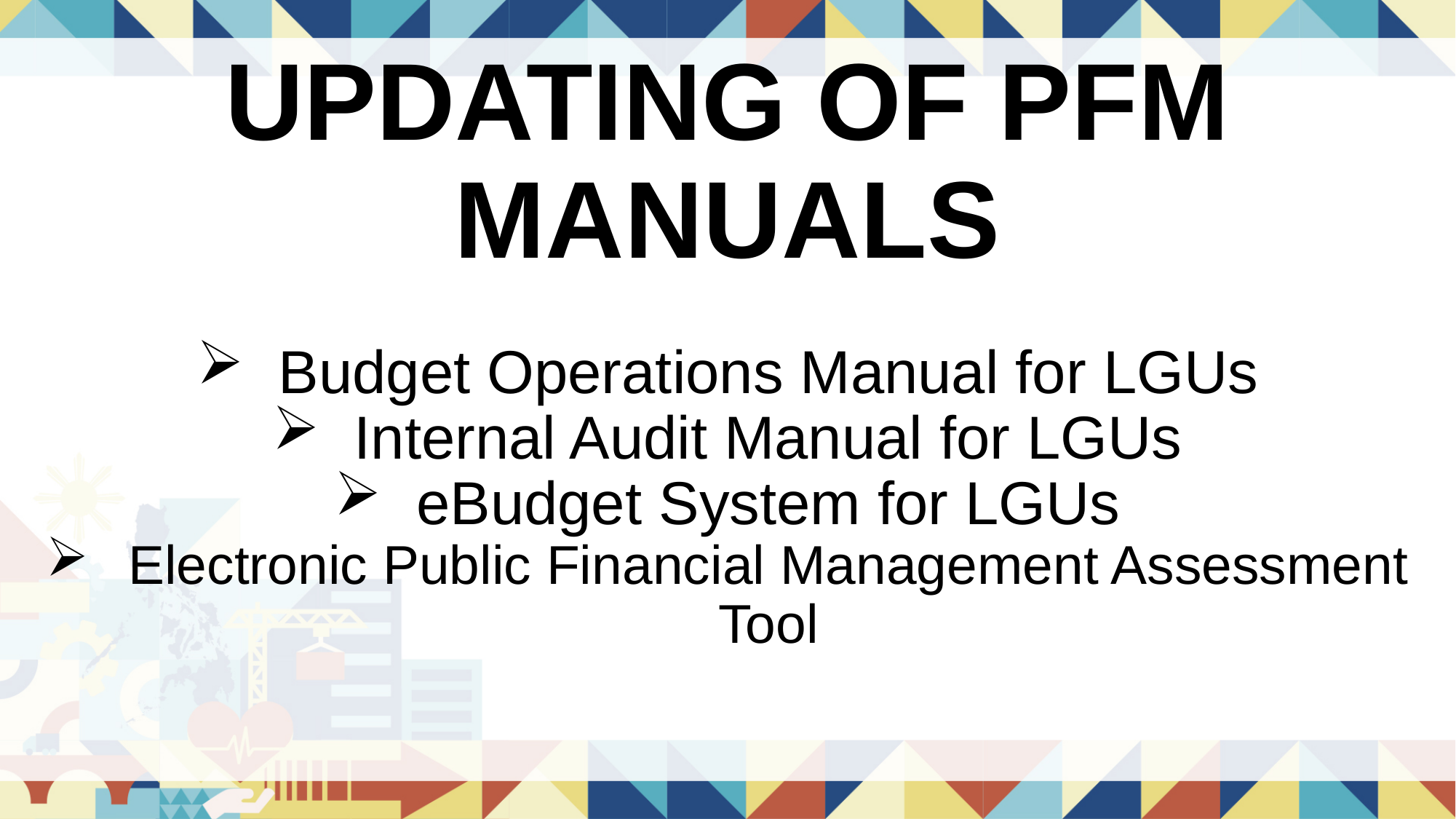

UPDATING OF PFM MANUALS

Budget Operations Manual for LGUs
Internal Audit Manual for LGUs
eBudget System for LGUs
Electronic Public Financial Management Assessment Tool